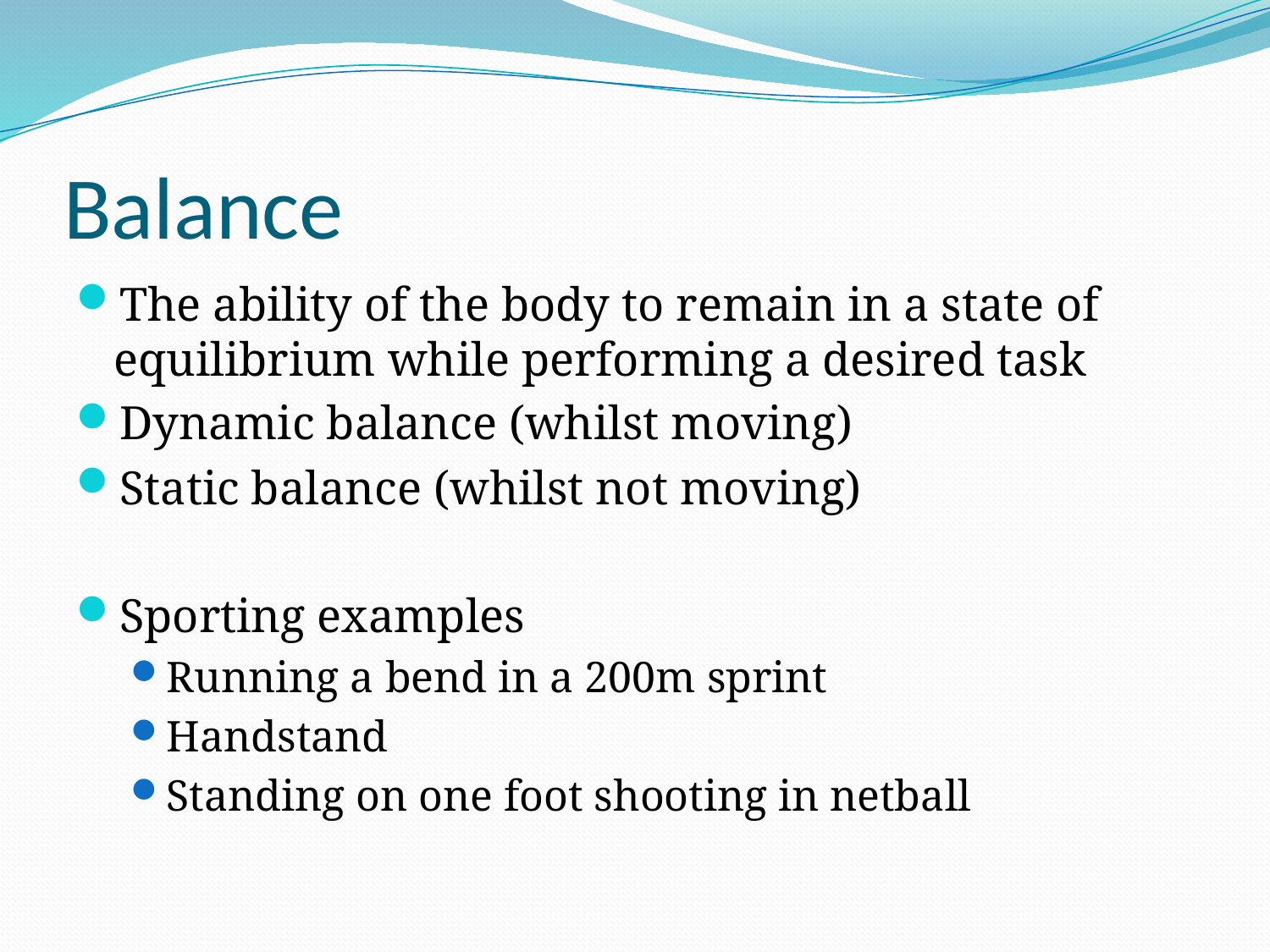

# Balance
The ability of the body to remain in a state of equilibrium while performing a desired task
Dynamic balance (whilst moving)
Static balance (whilst not moving)

Sporting examples
Running a bend in a 200m sprint
Handstand
Standing on one foot shooting in netball